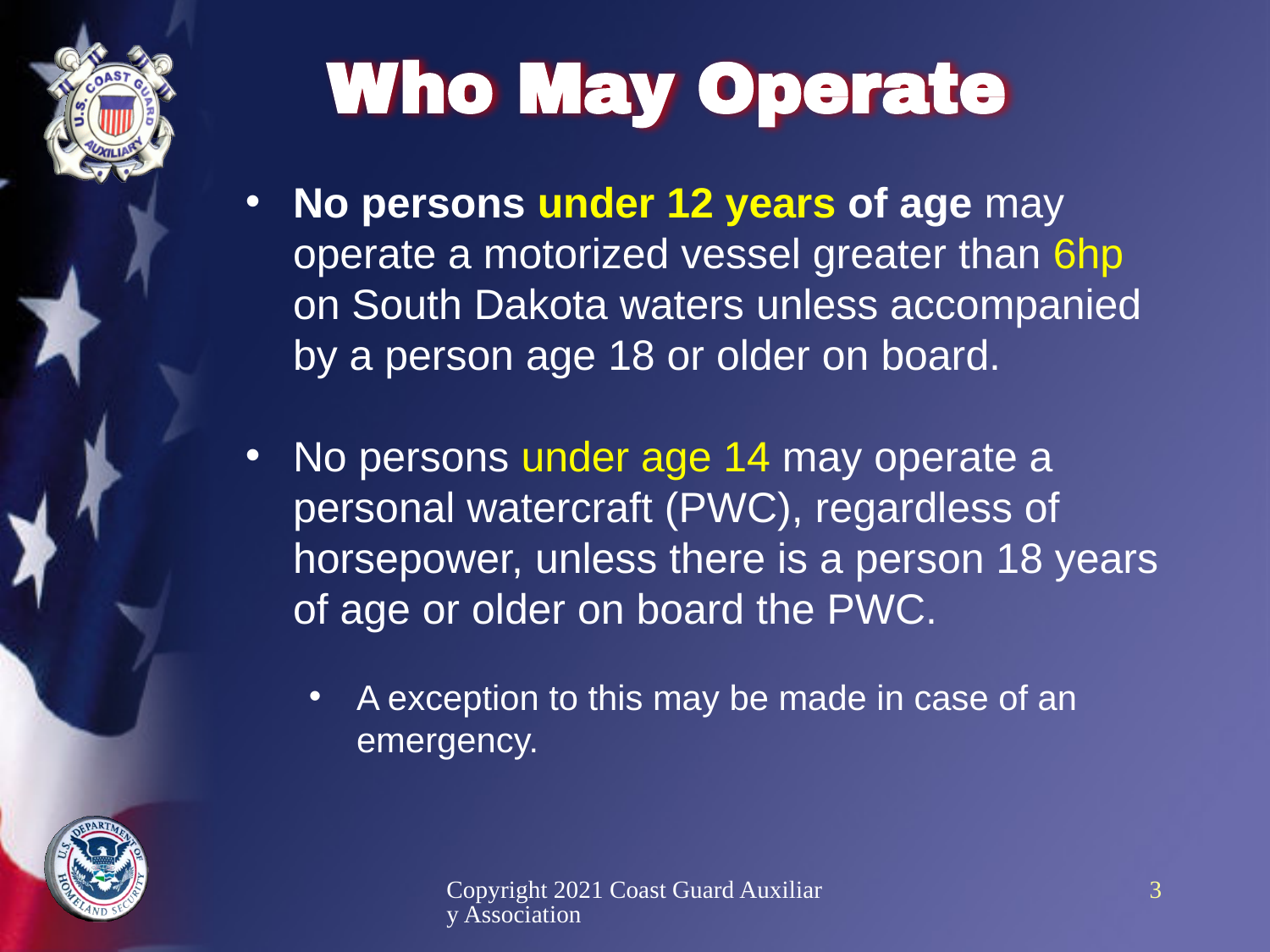

# Who May Operate

No persons under 12 years of age may  operate a motorized vessel greater than 6hp on South Dakota waters unless accompanied by a person age 18 or older on board.

No persons under age 14 may operate a personal watercraft (PWC), regardless of horsepower, unless there is a person 18 years of age or older on board the PWC.

A exception to this may be made in case of an emergency.

Copyright 2021 Coast Guard Auxiliary Association
3